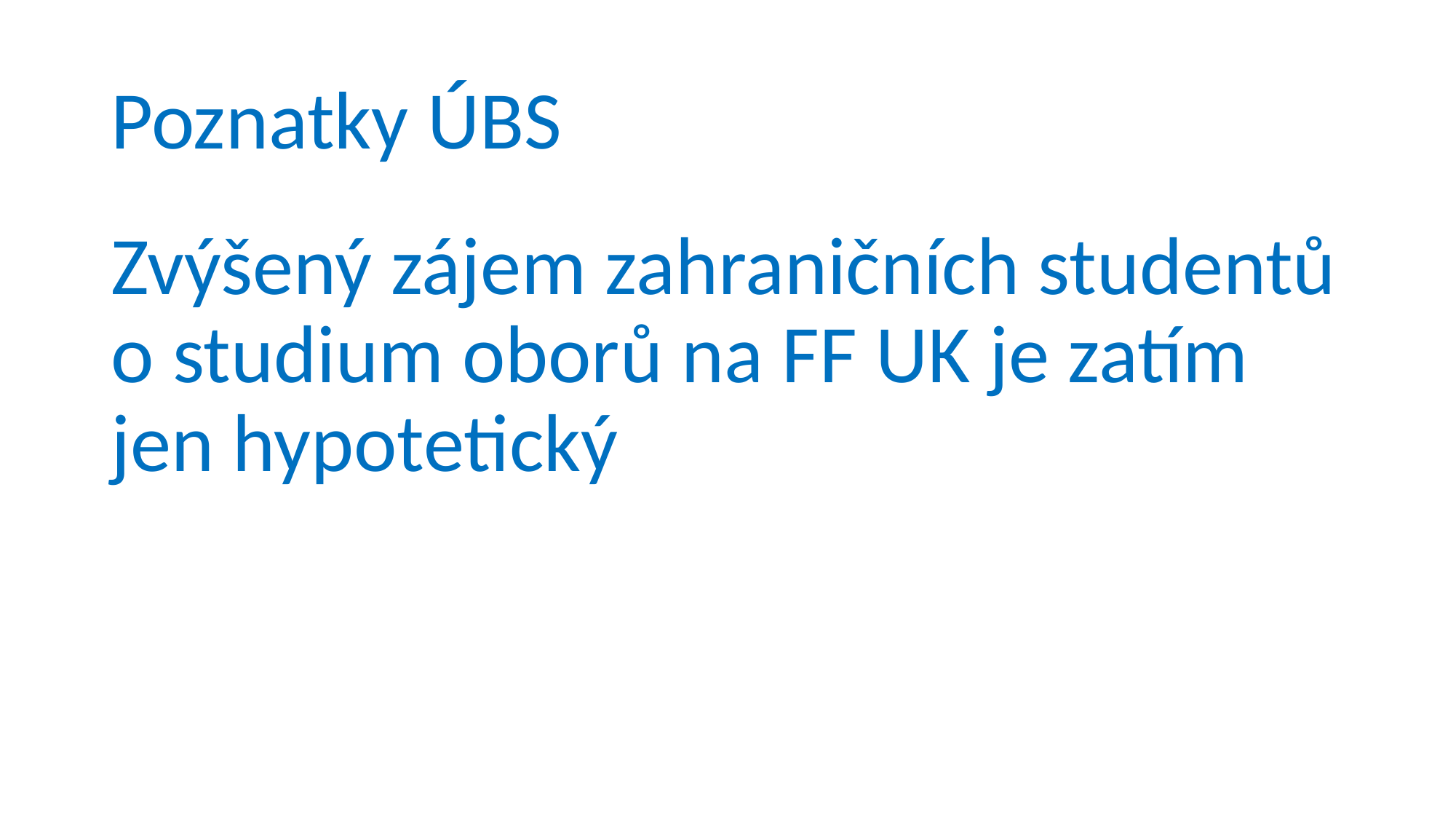

# Poznatky ÚBS
Zvýšený zájem zahraničních studentů o studium oborů na FF UK je zatím jen hypotetický